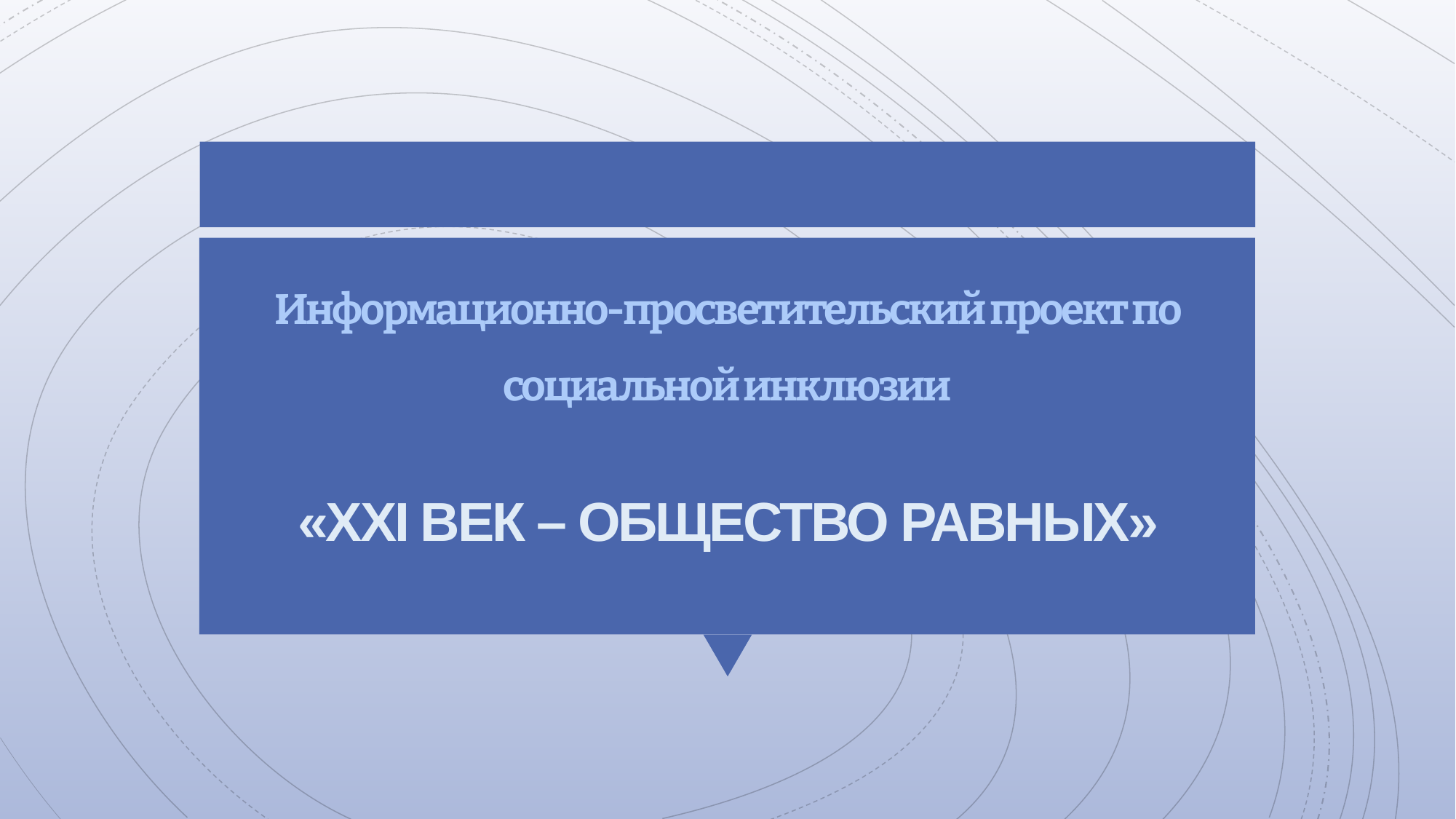

Информационно-просветительский проект по социальной инклюзии
# «ХХI ВЕК – ОБЩЕСТВО РАВНЫХ»